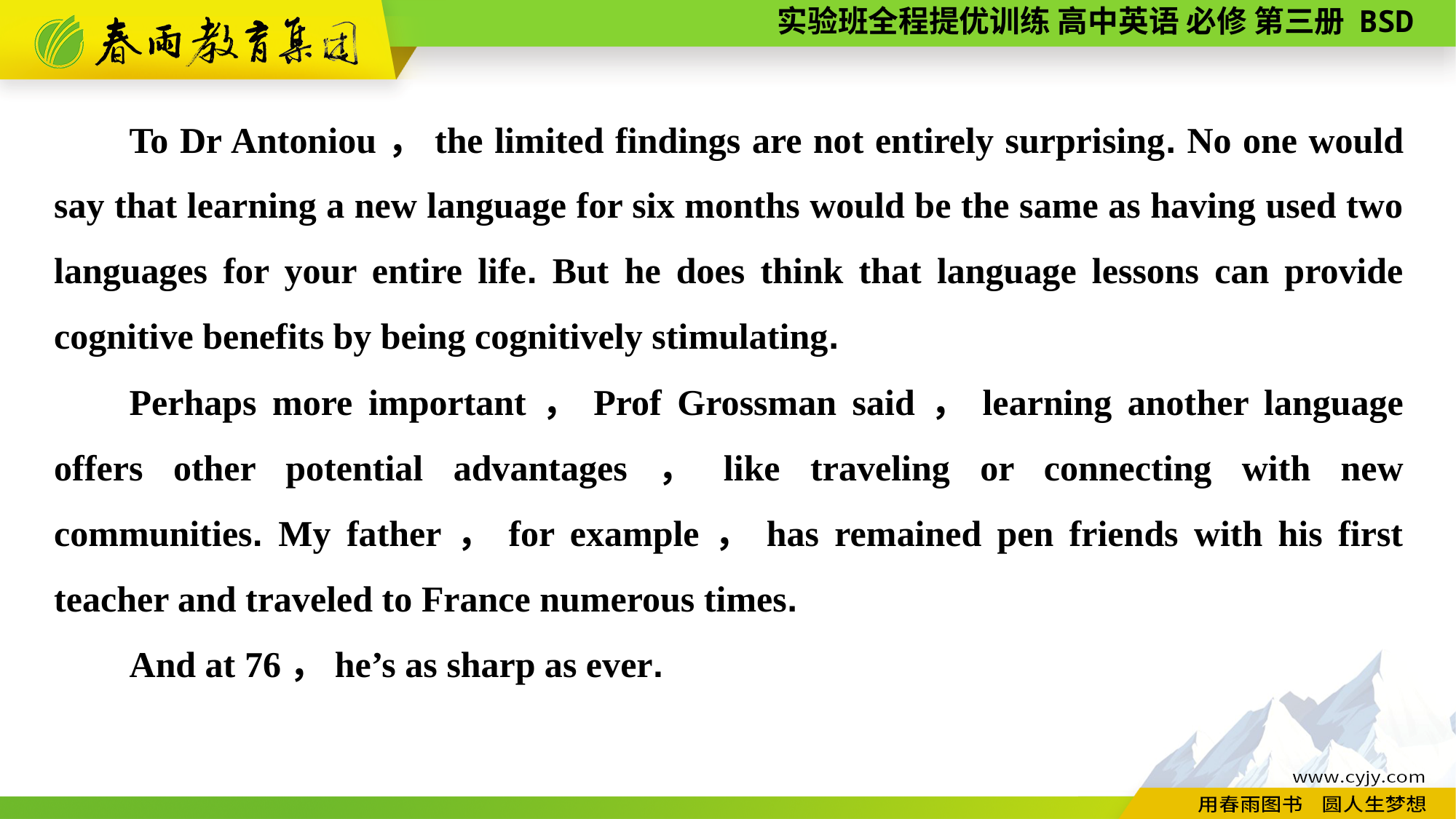

To Dr Antoniou，the limited findings are not entirely surprising. No one would say that learning a new language for six months would be the same as having used two languages for your entire life. But he does think that language lessons can provide cognitive benefits by being cognitively stimulating.
Perhaps more important，Prof Grossman said，learning another language offers other potential advantages，like traveling or connecting with new communities. My father，for example，has remained pen friends with his first teacher and traveled to France numerous times.
And at 76，he’s as sharp as ever.